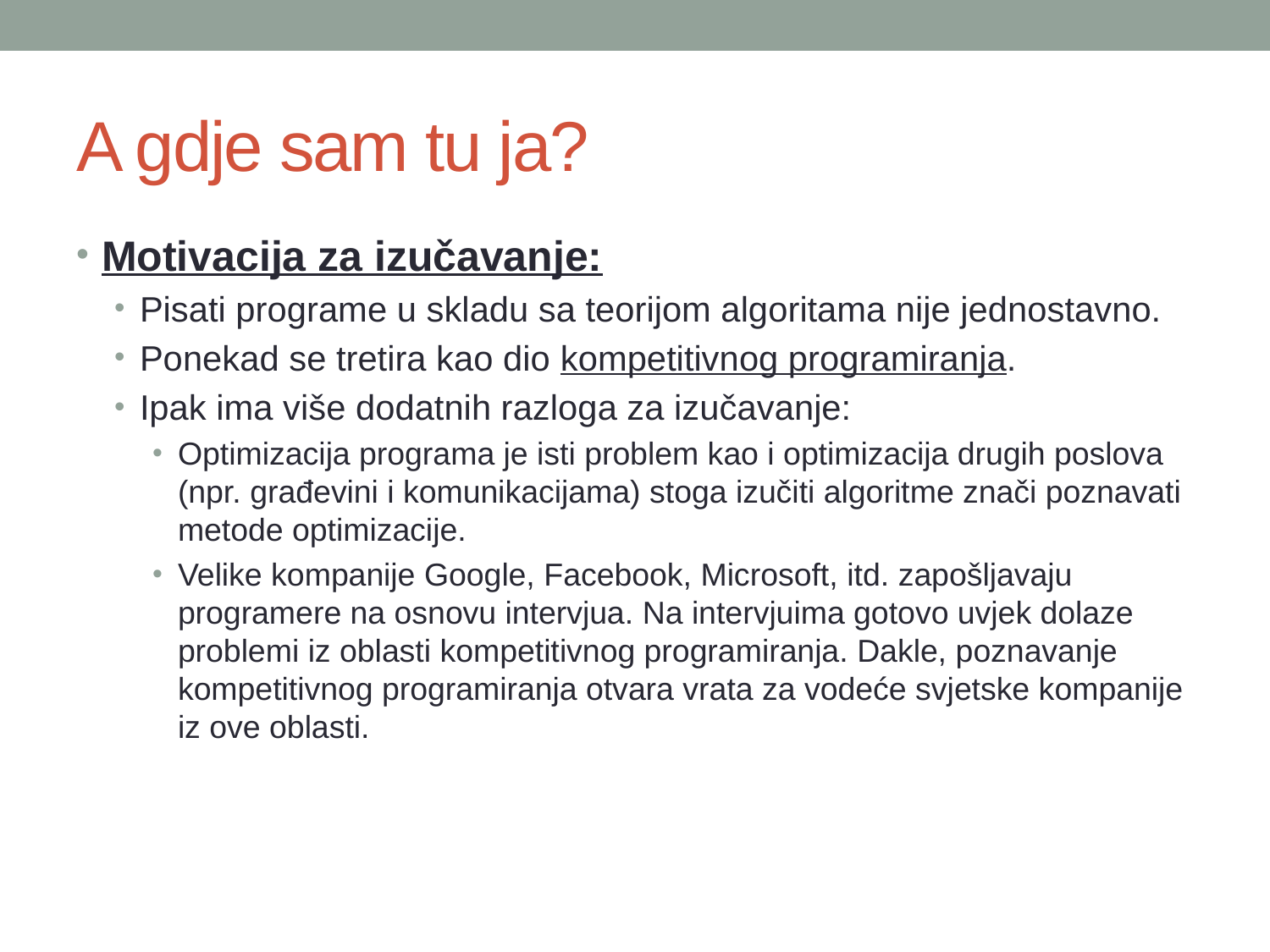

# A gdje sam tu ja?
Motivacija za izučavanje:
Pisati programe u skladu sa teorijom algoritama nije jednostavno.
Ponekad se tretira kao dio kompetitivnog programiranja.
Ipak ima više dodatnih razloga za izučavanje:
Optimizacija programa je isti problem kao i optimizacija drugih poslova (npr. građevini i komunikacijama) stoga izučiti algoritme znači poznavati metode optimizacije.
Velike kompanije Google, Facebook, Microsoft, itd. zapošljavaju programere na osnovu intervjua. Na intervjuima gotovo uvjek dolaze problemi iz oblasti kompetitivnog programiranja. Dakle, poznavanje kompetitivnog programiranja otvara vrata za vodeće svjetske kompanije iz ove oblasti.